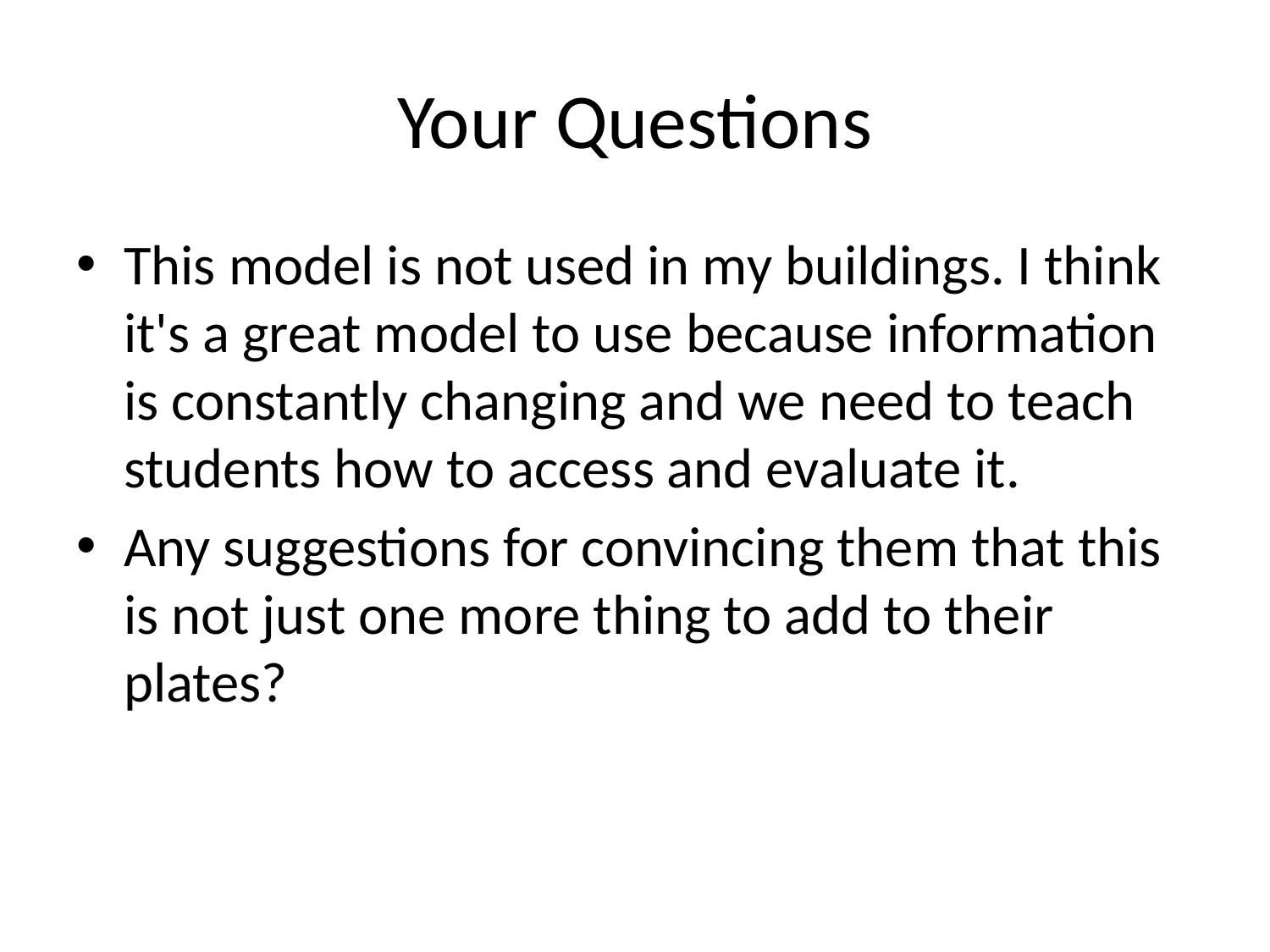

# Your Questions
This model is not used in my buildings. I think it's a great model to use because information is constantly changing and we need to teach students how to access and evaluate it.
Any suggestions for convincing them that this is not just one more thing to add to their plates?